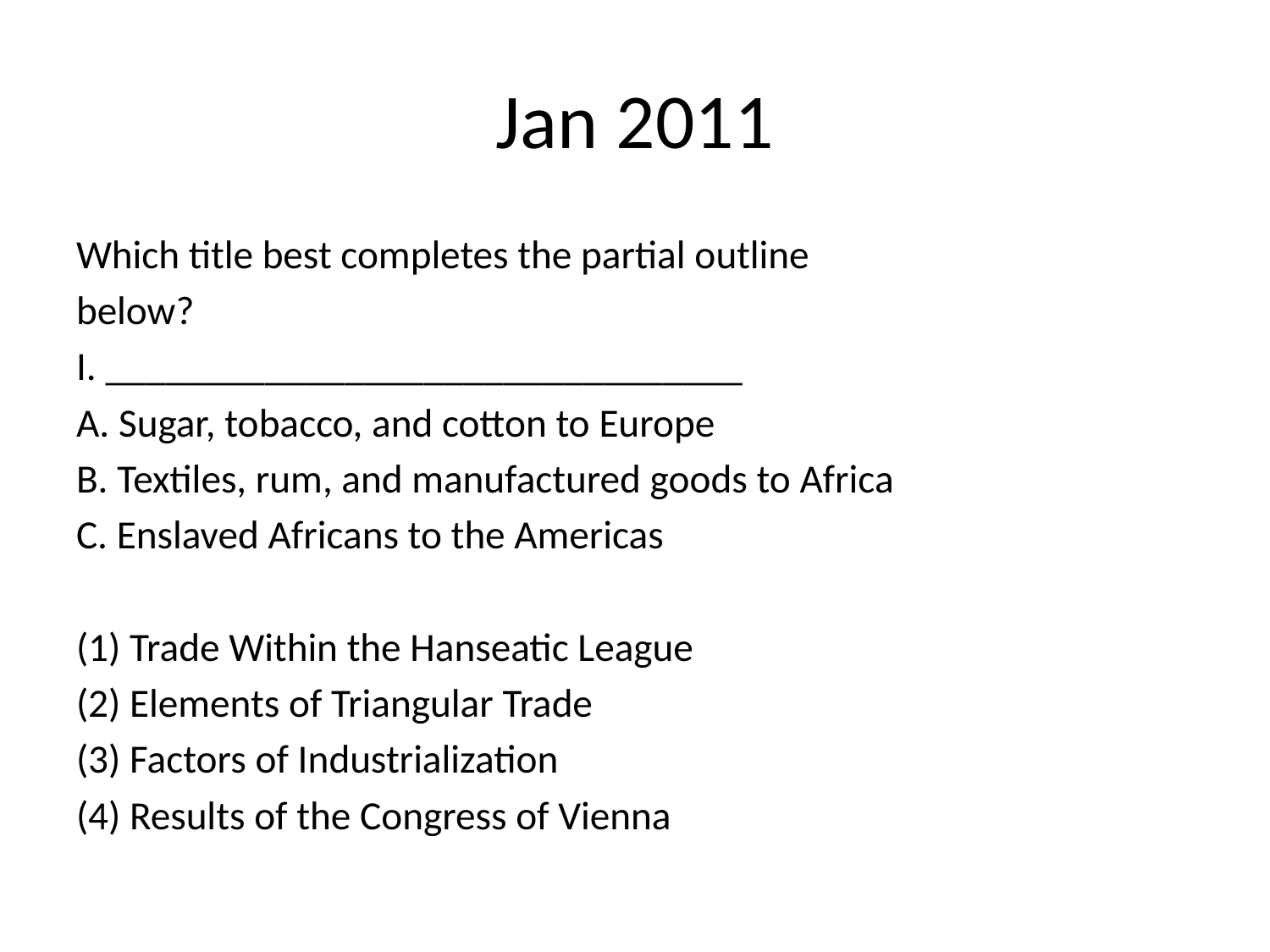

# Jan 2011
Which title best completes the partial outline
below?
I. ________________________________
A. Sugar, tobacco, and cotton to Europe
B. Textiles, rum, and manufactured goods to Africa
C. Enslaved Africans to the Americas

(1) Trade Within the Hanseatic League
(2) Elements of Triangular Trade
(3) Factors of Industrialization
(4) Results of the Congress of Vienna